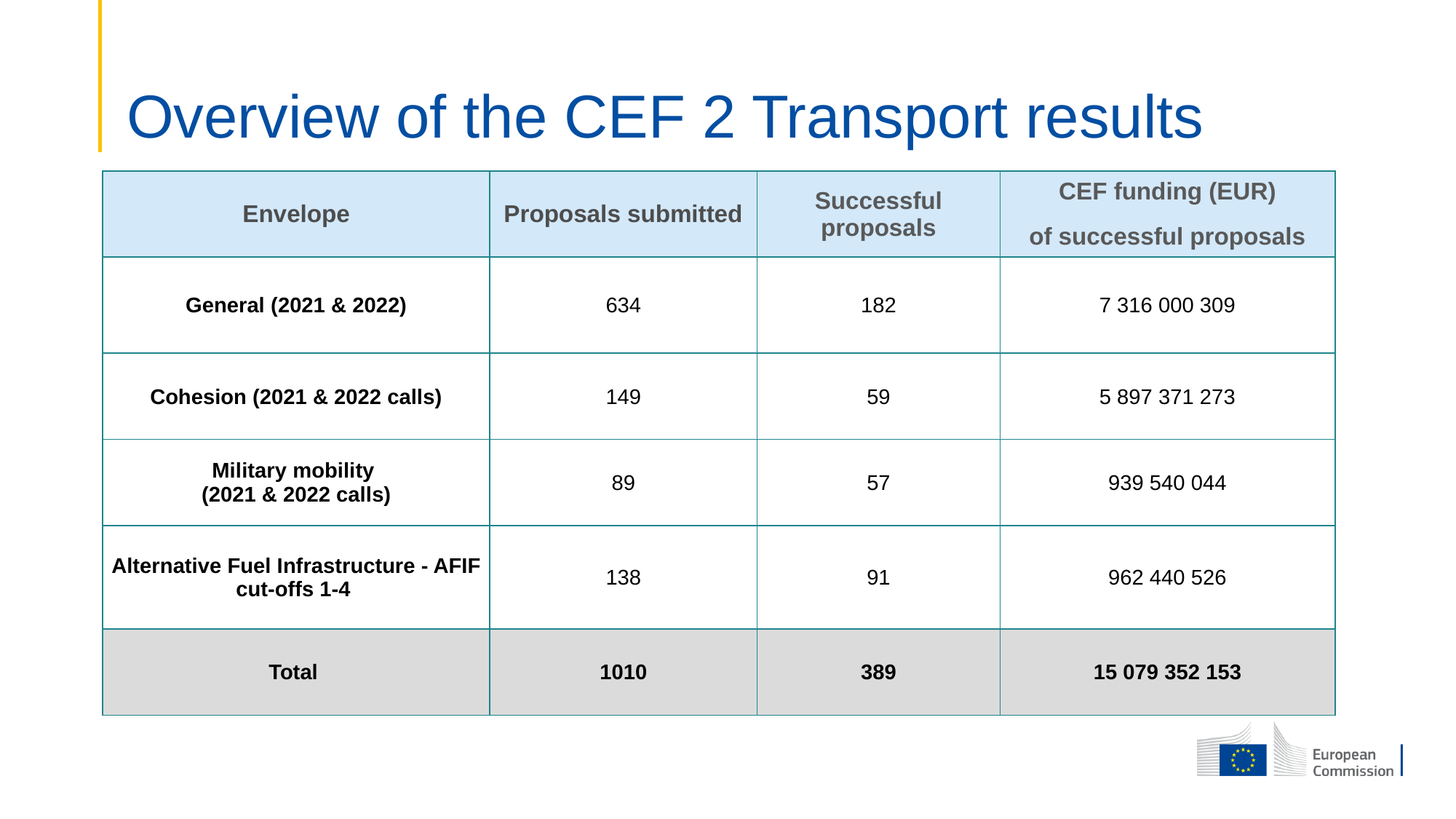

# Overview of the CEF 2 Transport results
| Envelope | Proposals submitted | Successful proposals | CEF funding (EUR) of successful proposals |
| --- | --- | --- | --- |
| General (2021 & 2022) | 634 | 182 | 7 316 000 309 |
| Cohesion (2021 & 2022 calls) | 149 | 59 | 5 897 371 273 |
| Military mobility (2021 & 2022 calls) | 89 | 57 | 939 540 044 |
| Alternative Fuel Infrastructure - AFIF cut-offs 1-4 | 138 | 91 | 962 440 526 |
| Total | 1010 | 389 | 15 079 352 153 |